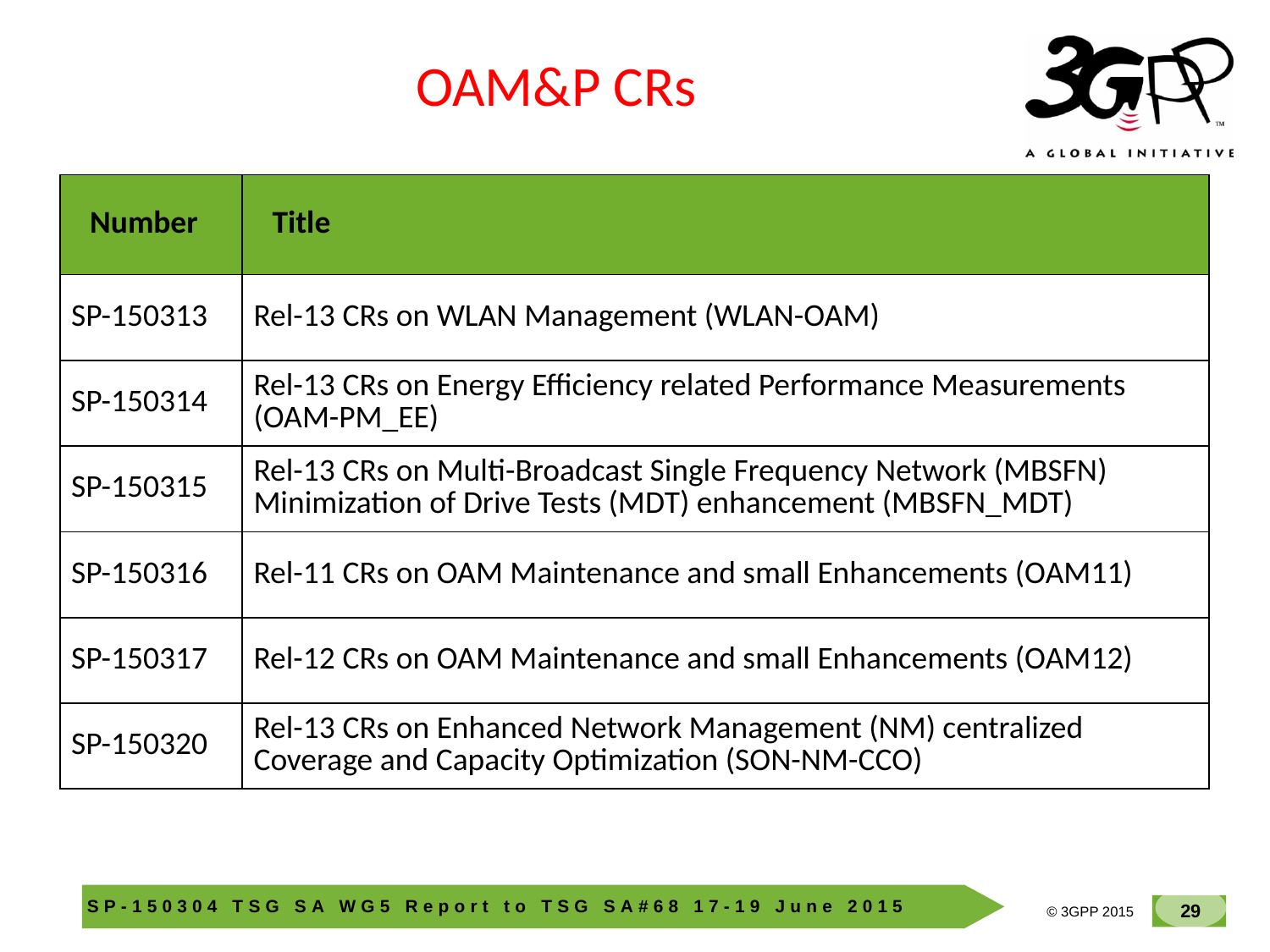

OAM&P CRs
| Number | Title |
| --- | --- |
| SP-150313 | Rel-13 CRs on WLAN Management (WLAN-OAM) |
| SP-150314 | Rel-13 CRs on Energy Efficiency related Performance Measurements (OAM-PM\_EE) |
| SP-150315 | Rel-13 CRs on Multi-Broadcast Single Frequency Network (MBSFN) Minimization of Drive Tests (MDT) enhancement (MBSFN\_MDT) |
| SP-150316 | Rel-11 CRs on OAM Maintenance and small Enhancements (OAM11) |
| SP-150317 | Rel-12 CRs on OAM Maintenance and small Enhancements (OAM12) |
| SP-150320 | Rel-13 CRs on Enhanced Network Management (NM) centralized Coverage and Capacity Optimization (SON-NM-CCO) |